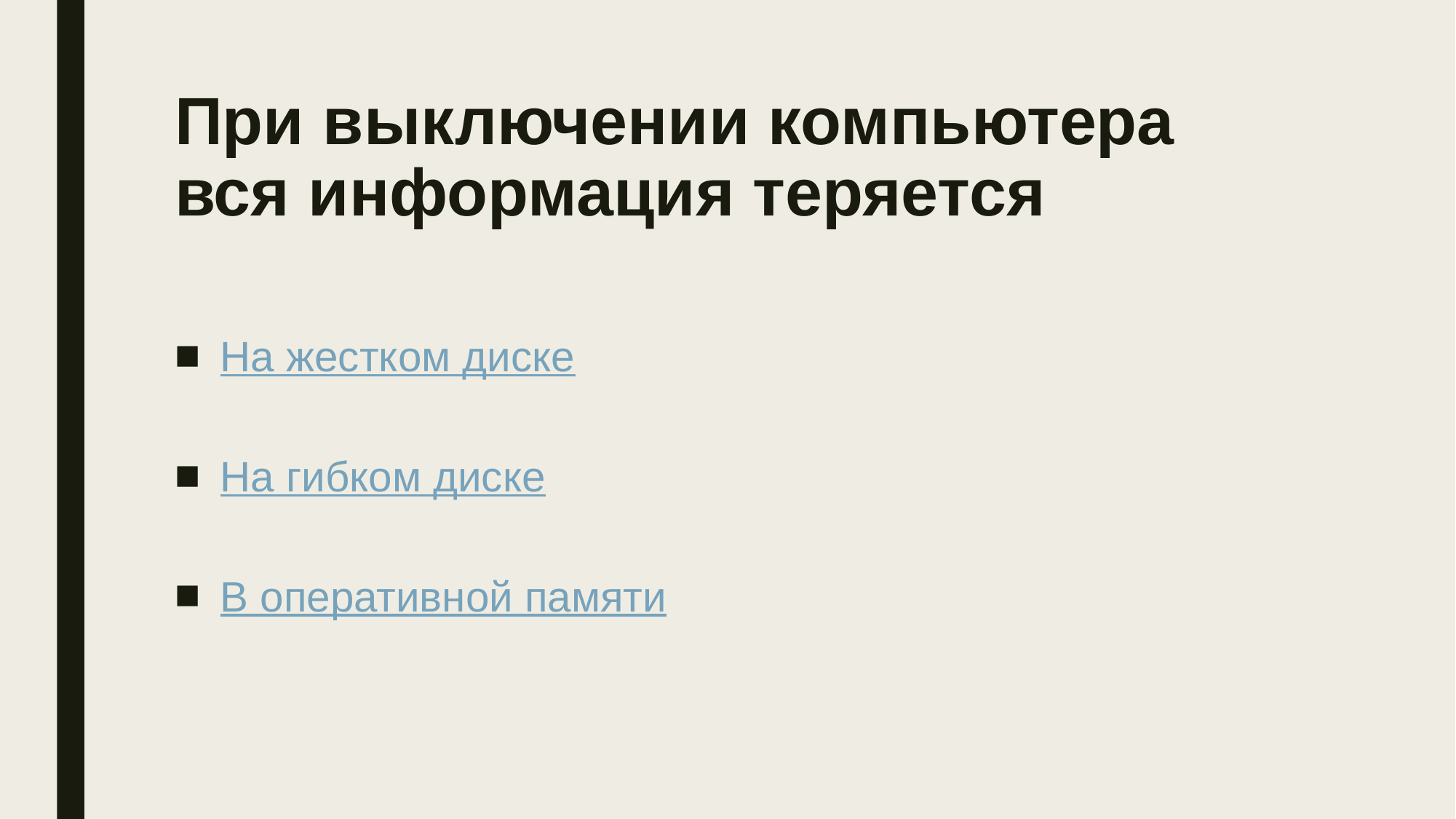

# При выключении компьютера вся информация теряется
На жестком диске
На гибком диске
В оперативной памяти